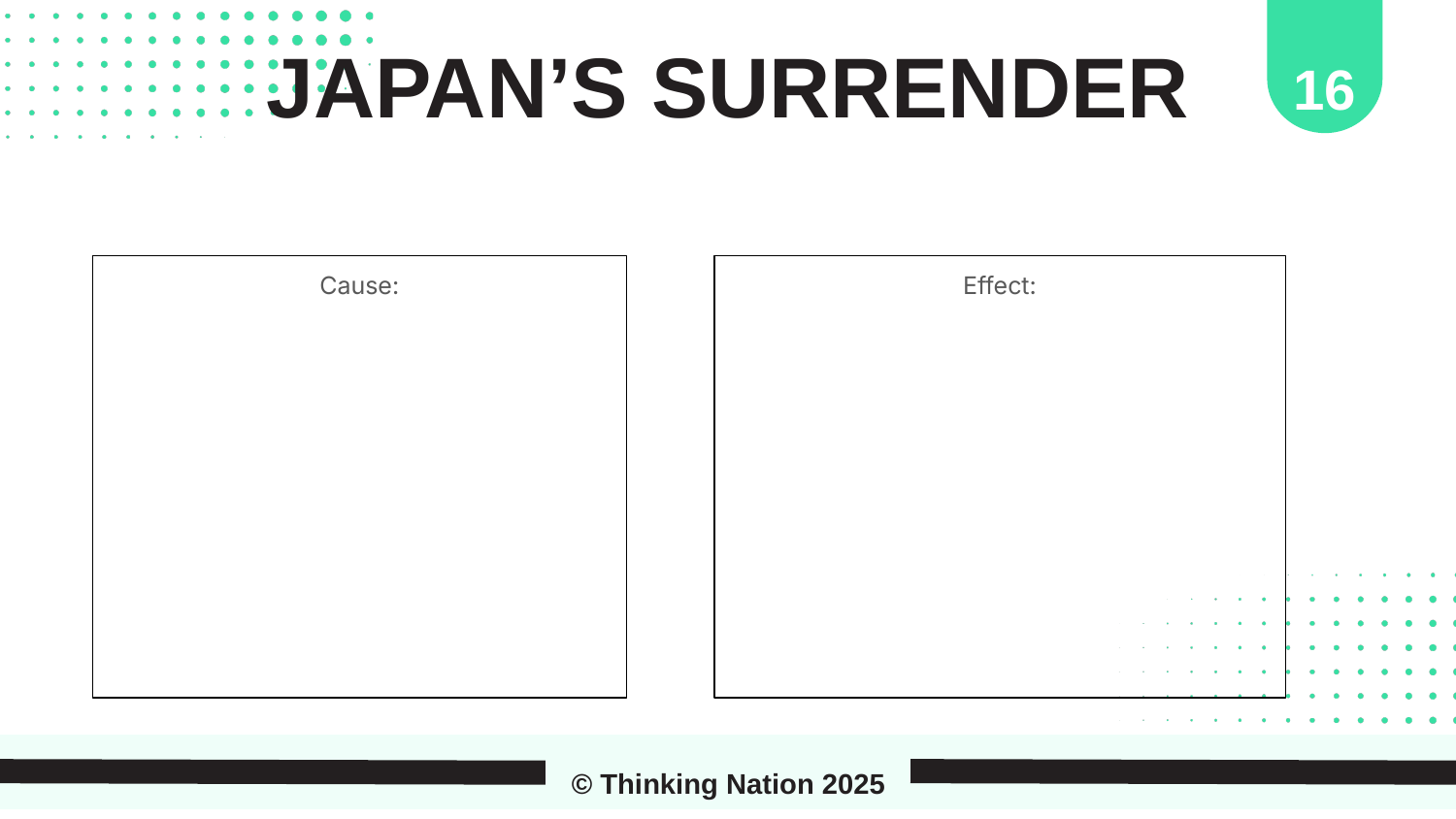

16
JAPAN’S SURRENDER
Cause:

Effect:

© Thinking Nation 2025